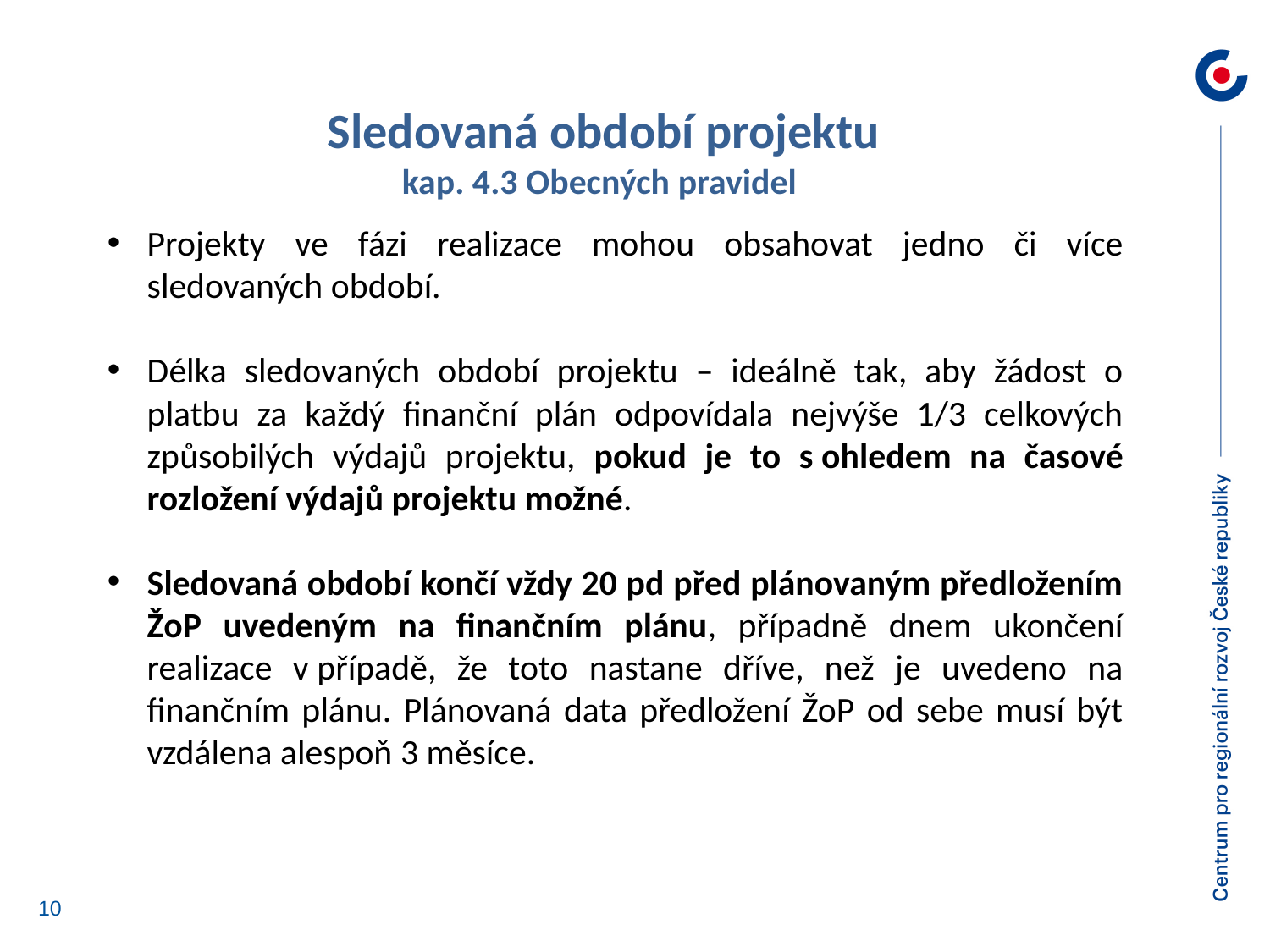

Sledovaná období projektu
kap. 4.3 Obecných pravidel
Projekty ve fázi realizace mohou obsahovat jedno či více sledovaných období.

Délka sledovaných období projektu – ideálně tak, aby žádost o platbu za každý finanční plán odpovídala nejvýše 1/3 celkových způsobilých výdajů projektu, pokud je to s ohledem na časové rozložení výdajů projektu možné.

Sledovaná období končí vždy 20 pd před plánovaným předložením ŽoP uvedeným na finančním plánu, případně dnem ukončení realizace v případě, že toto nastane dříve, než je uvedeno na finančním plánu. Plánovaná data předložení ŽoP od sebe musí být vzdálena alespoň 3 měsíce.

10